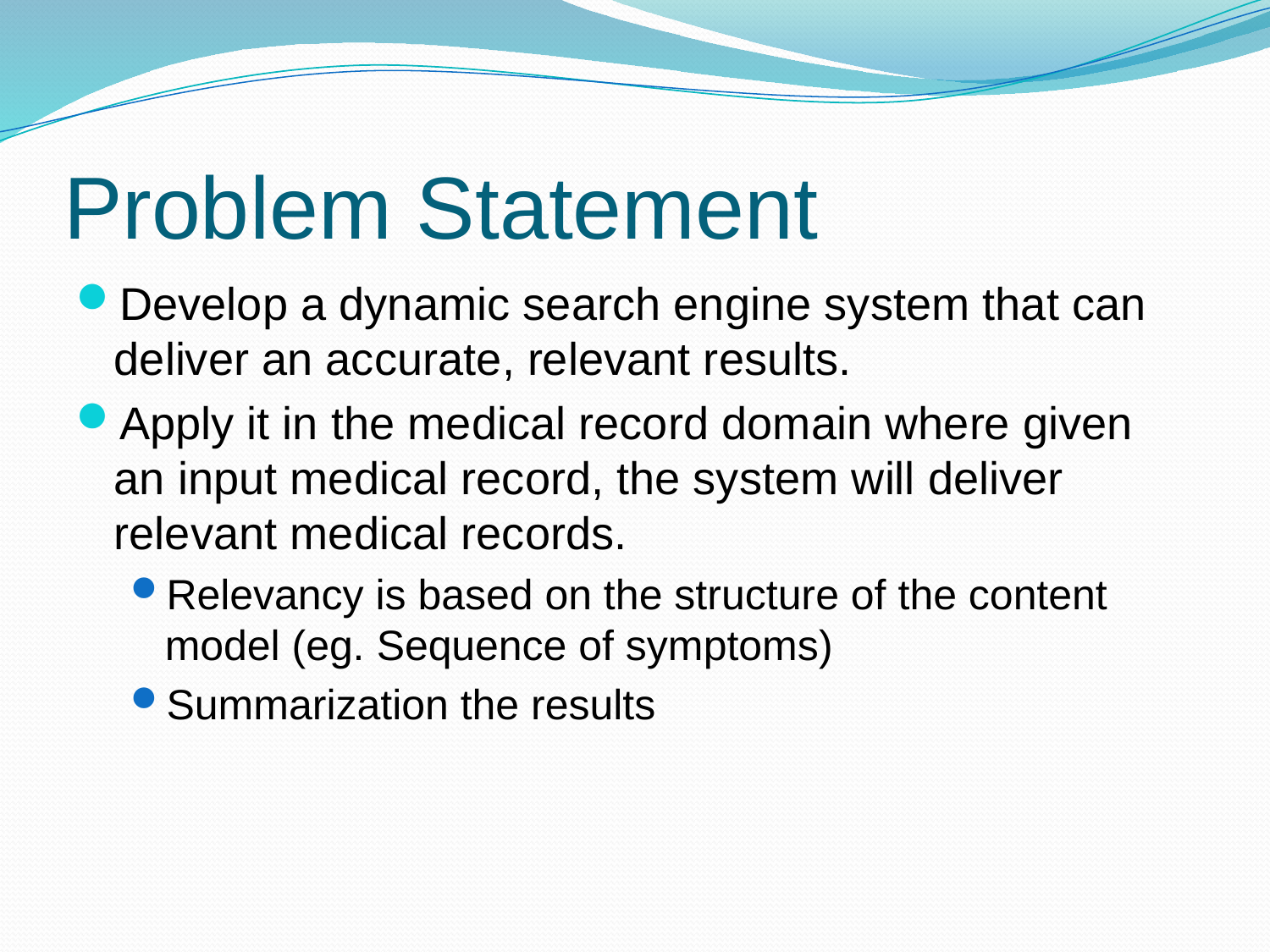

# Problem Statement
Develop a dynamic search engine system that can deliver an accurate, relevant results.
Apply it in the medical record domain where given an input medical record, the system will deliver relevant medical records.
Relevancy is based on the structure of the content model (eg. Sequence of symptoms)
Summarization the results